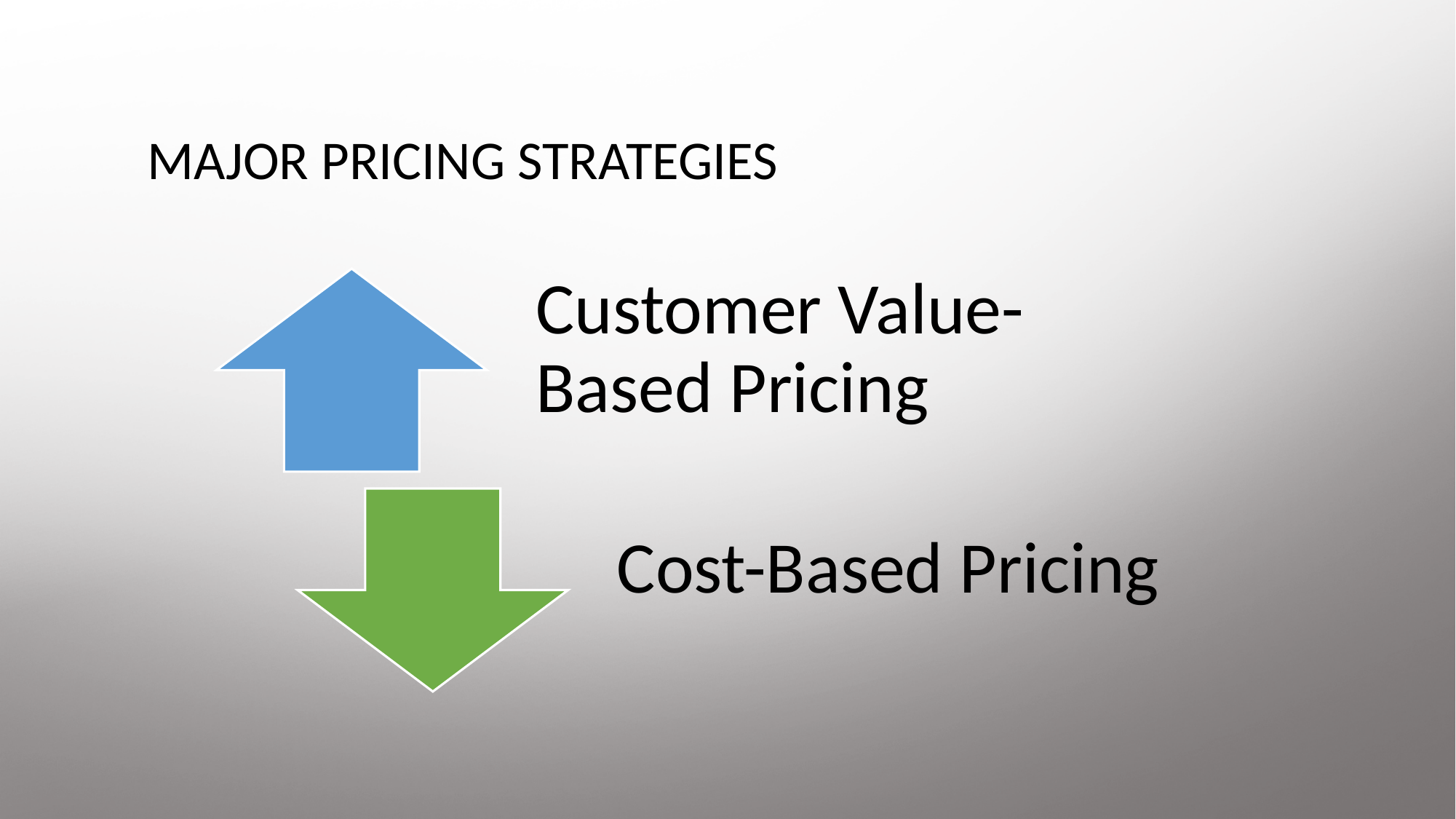

Major Pricing Strategies

Customer Value-Based Pricing
Cost-Based Pricing